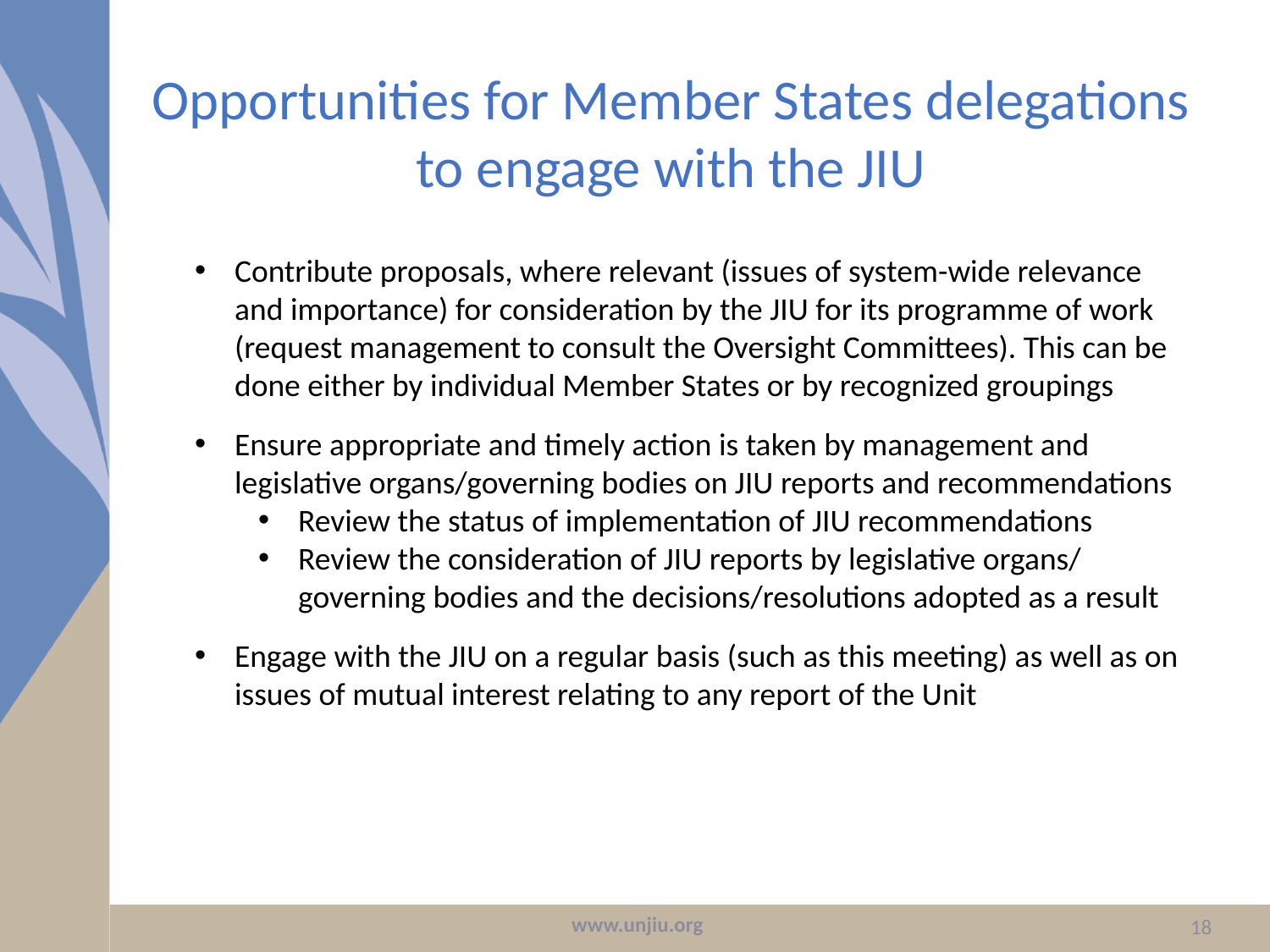

# JIU mandate
Opportunities for Member States delegations to engage with the JIU
Contribute proposals, where relevant (issues of system-wide relevance and importance) for consideration by the JIU for its programme of work (request management to consult the Oversight Committees). This can be done either by individual Member States or by recognized groupings
Ensure appropriate and timely action is taken by management and legislative organs/governing bodies on JIU reports and recommendations
Review the status of implementation of JIU recommendations
Review the consideration of JIU reports by legislative organs/ governing bodies and the decisions/resolutions adopted as a result
Engage with the JIU on a regular basis (such as this meeting) as well as on issues of mutual interest relating to any report of the Unit

www.unjiu.org
18